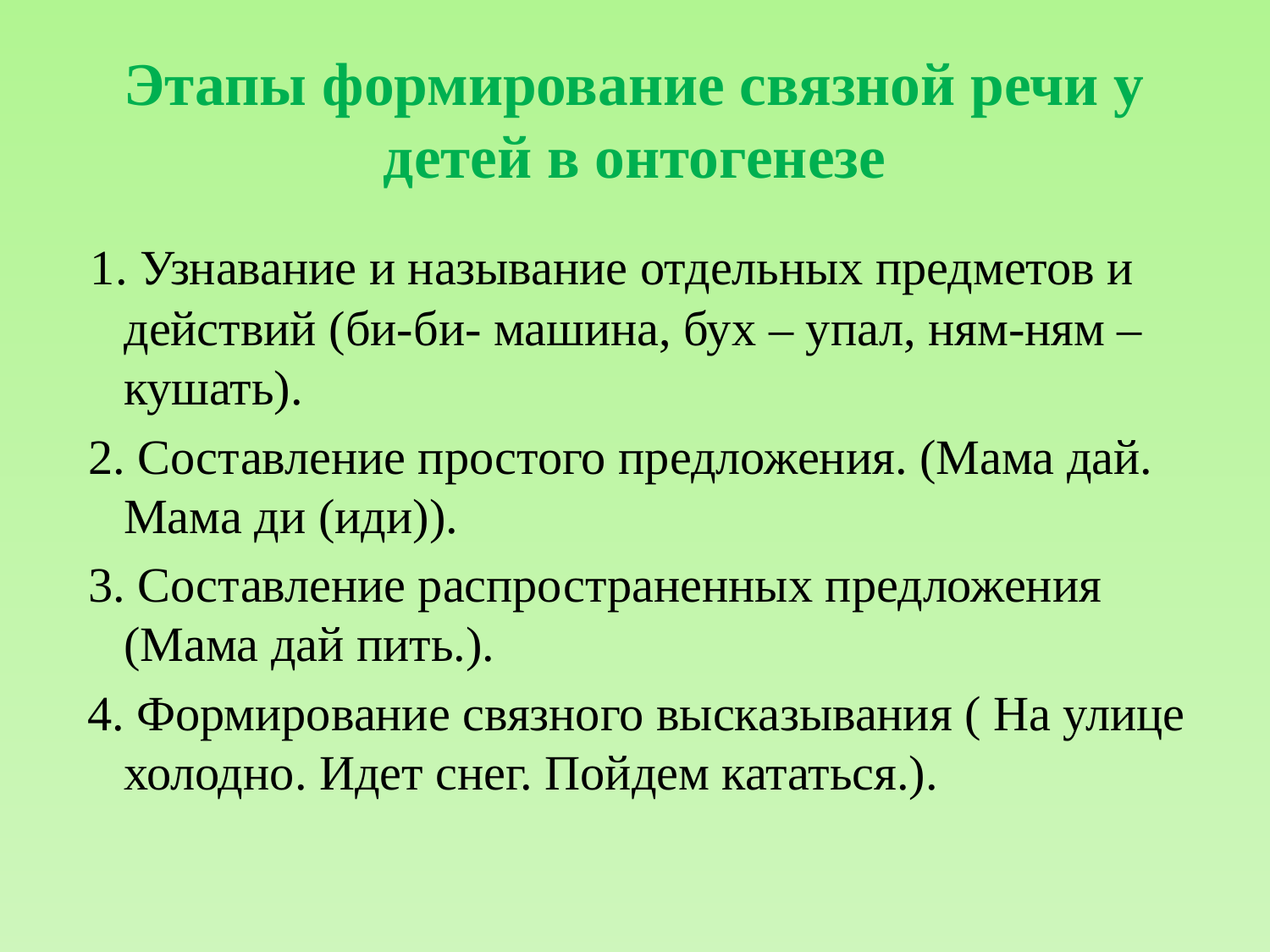

# Этапы формирование связной речи у детей в онтогенезе
 1. Узнавание и называние отдельных предметов и действий (би-би- машина, бух – упал, ням-ням – кушать).
 2. Составление простого предложения. (Мама дай. Мама ди (иди)).
 3. Составление распространенных предложения (Мама дай пить.).
 4. Формирование связного высказывания ( На улице холодно. Идет снег. Пойдем кататься.).